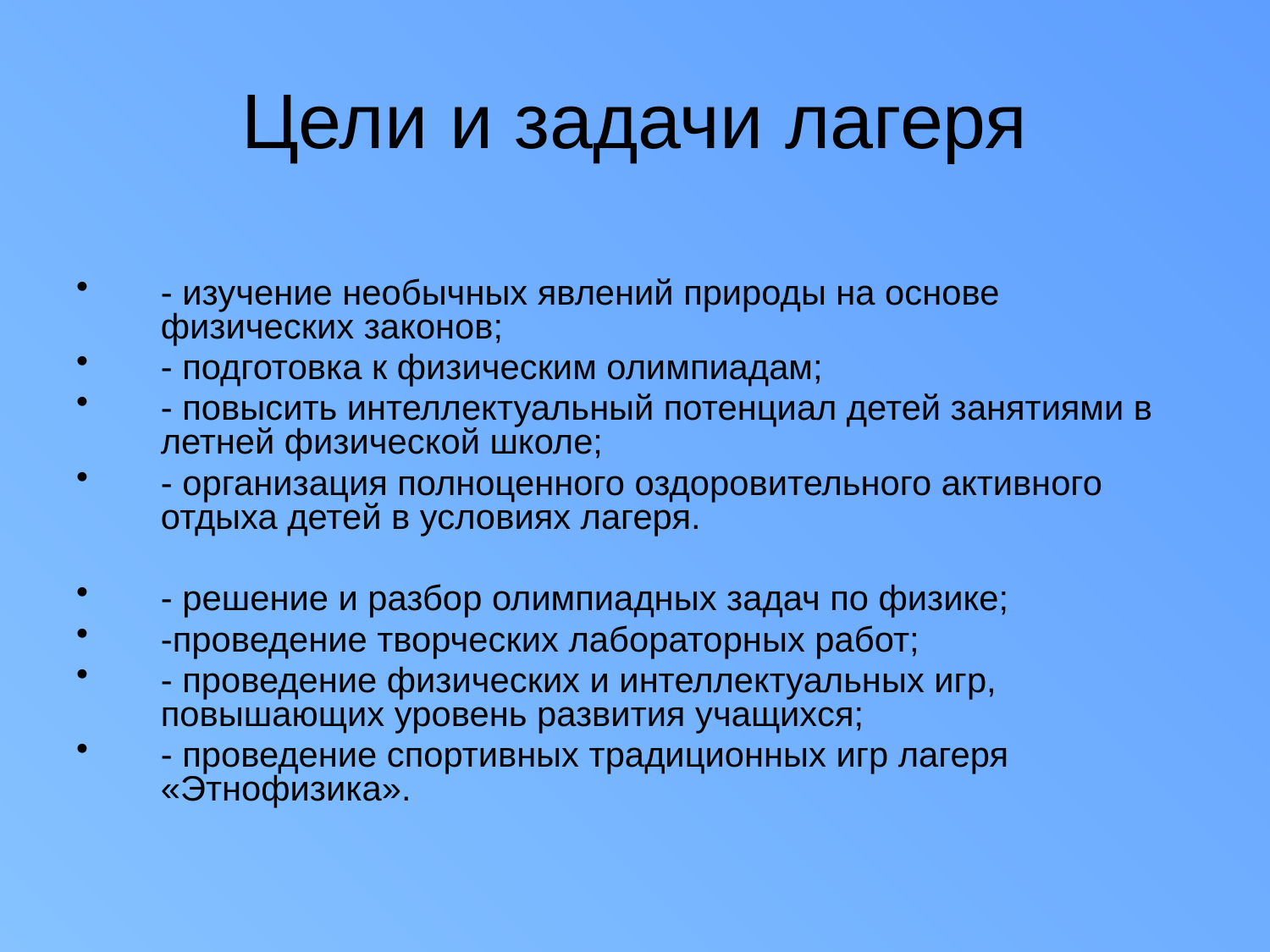

# Цели и задачи лагеря

- изучение необычных явлений природы на основе физических законов;
- подготовка к физическим олимпиадам;
- повысить интеллектуальный потенциал детей занятиями в летней физической школе;
- организация полноценного оздоровительного активного отдыха детей в условиях лагеря.

- решение и разбор олимпиадных задач по физике;
-проведение творческих лабораторных работ;
- проведение физических и интеллектуальных игр, повышающих уровень развития учащихся;
- проведение спортивных традиционных игр лагеря «Этнофизика».